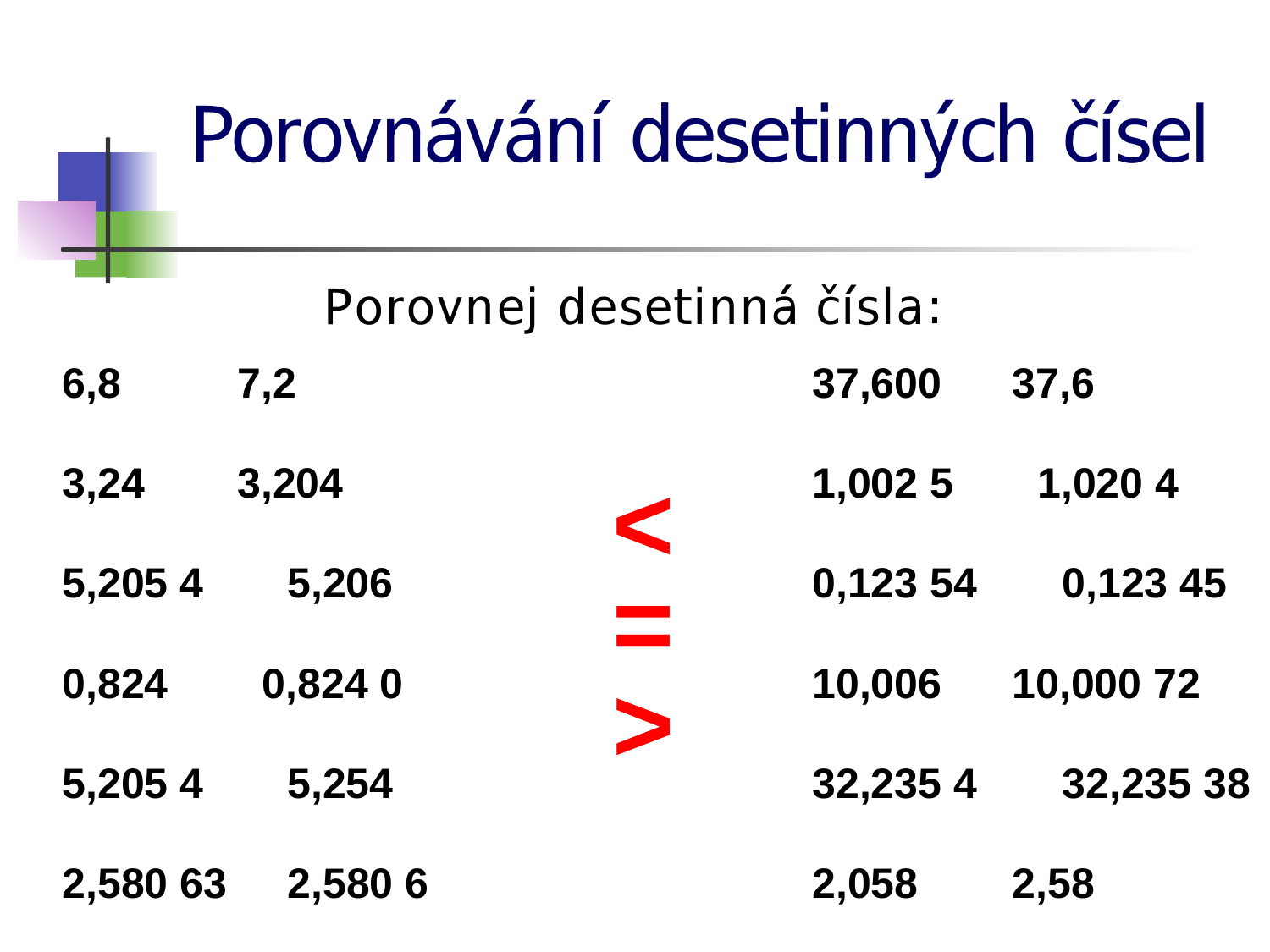

# Porovnávání desetinných čísel
Porovnej desetinná čísla:
6,8
7,2
37,600
37,6
3,24
3,204
<
1,002 5
1,020 4
5,205 4
5,206
=
0,123 54
0,123 45
0,824
0,824 0
>
10,006
10,000 72
32,235 38
5,205 4
5,254
32,235 4
2,580 63
2,580 6
2,058
2,58